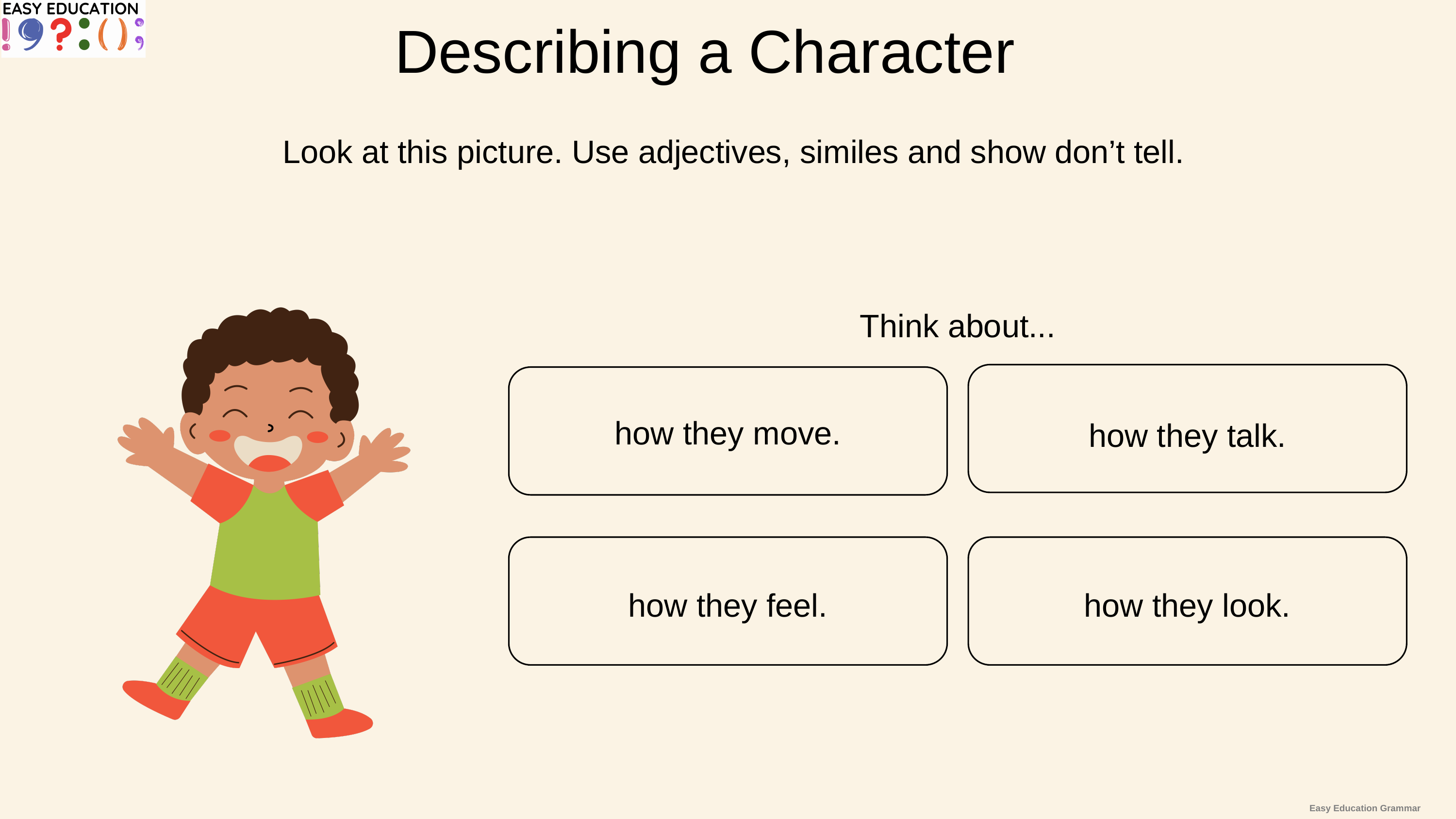

Describing a Character
Look at this picture. Use adjectives, similes and show don’t tell.
Think about...

how they move.
how they talk.

how they feel.
how they look.